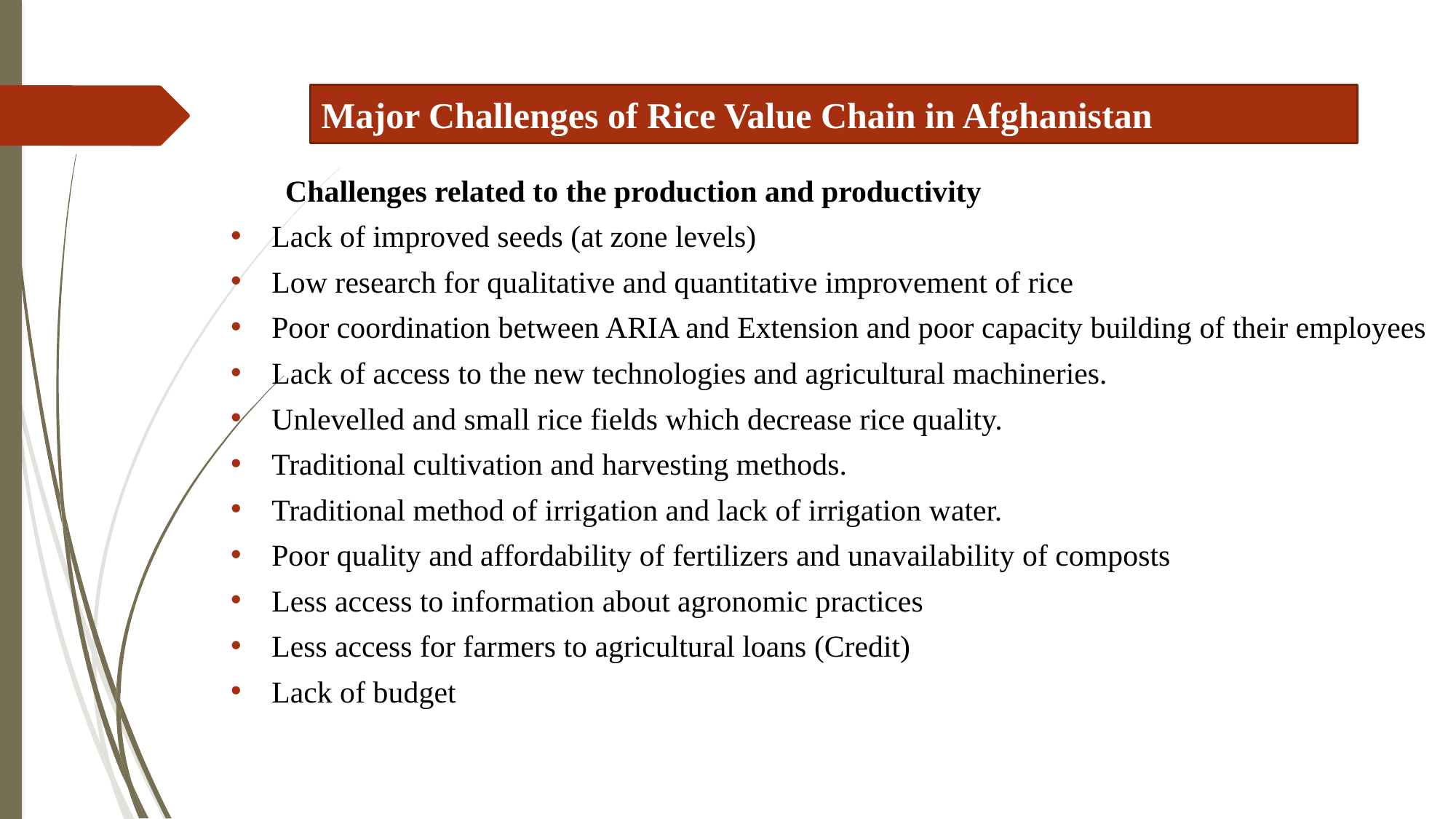

Major Challenges of Rice Value Chain in Afghanistan
Challenges related to the production and productivity
Lack of improved seeds (at zone levels)
Low research for qualitative and quantitative improvement of rice
Poor coordination between ARIA and Extension and poor capacity building of their employees
Lack of access to the new technologies and agricultural machineries.
Unlevelled and small rice fields which decrease rice quality.
Traditional cultivation and harvesting methods.
Traditional method of irrigation and lack of irrigation water.
Poor quality and affordability of fertilizers and unavailability of composts
Less access to information about agronomic practices
Less access for farmers to agricultural loans (Credit)
Lack of budget